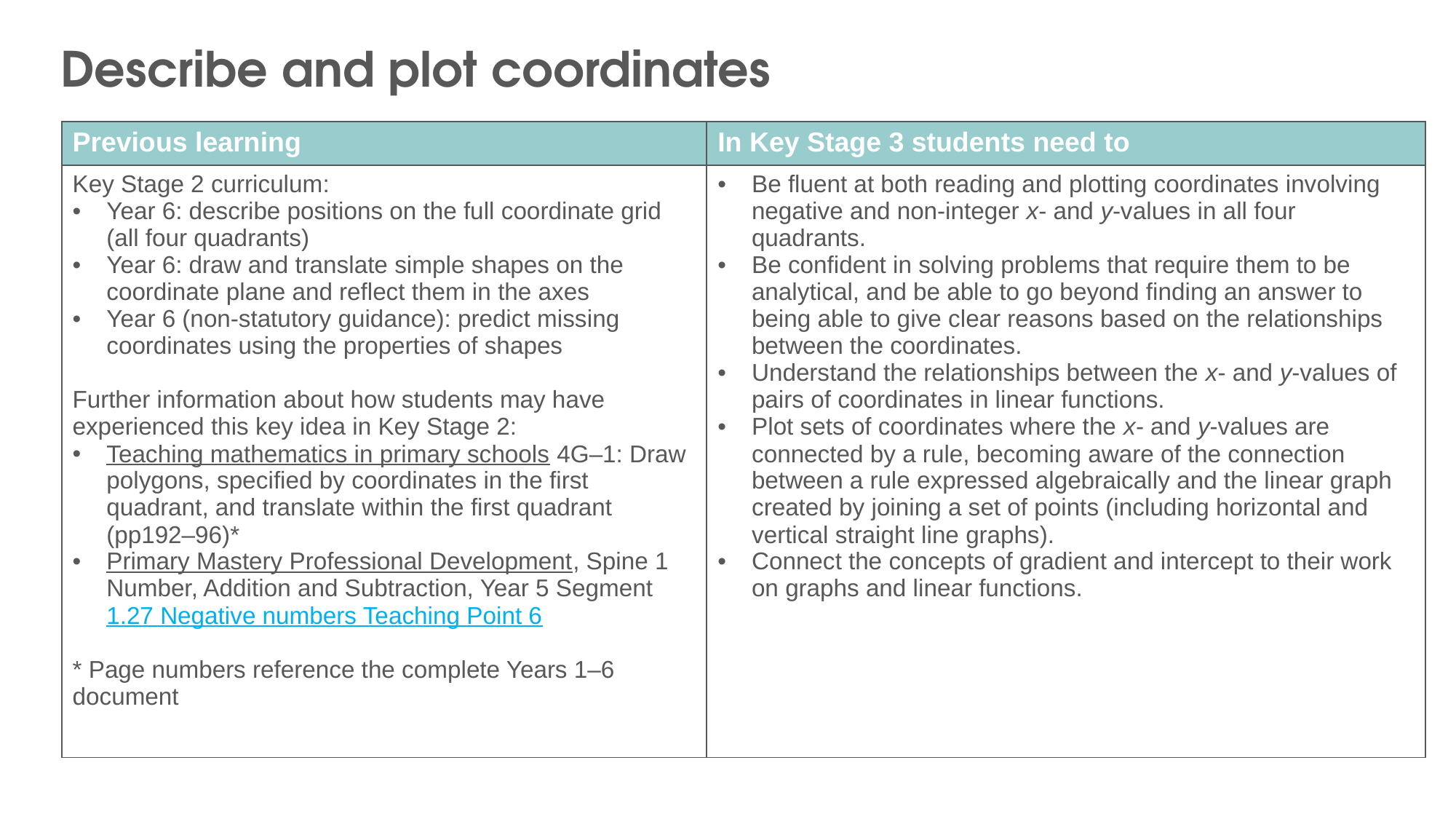

Describe and plot coordinates
| Previous learning | In Key Stage 3 students need to |
| --- | --- |
| Key Stage 2 curriculum: Year 6: describe positions on the full coordinate grid (all four quadrants) Year 6: draw and translate simple shapes on the coordinate plane and reflect them in the axes Year 6 (non-statutory guidance): predict missing coordinates using the properties of shapes Further information about how students may have experienced this key idea in Key Stage 2: Teaching mathematics in primary schools 4G–1: Draw polygons, specified by coordinates in the first quadrant, and translate within the first quadrant (pp192–96)\* Primary Mastery Professional Development, Spine 1 Number, Addition and Subtraction, Year 5 Segment 1.27 Negative numbers Teaching Point 6 \* Page numbers reference the complete Years 1–6 document | Be fluent at both reading and plotting coordinates involving negative and non-integer x- and y-values in all four quadrants. Be confident in solving problems that require them to be analytical, and be able to go beyond finding an answer to being able to give clear reasons based on the relationships between the coordinates. Understand the relationships between the x- and y-values of pairs of coordinates in linear functions. Plot sets of coordinates where the x- and y-values are connected by a rule, becoming aware of the connection between a rule expressed algebraically and the linear graph created by joining a set of points (including horizontal and vertical straight line graphs). Connect the concepts of gradient and intercept to their work on graphs and linear functions. |